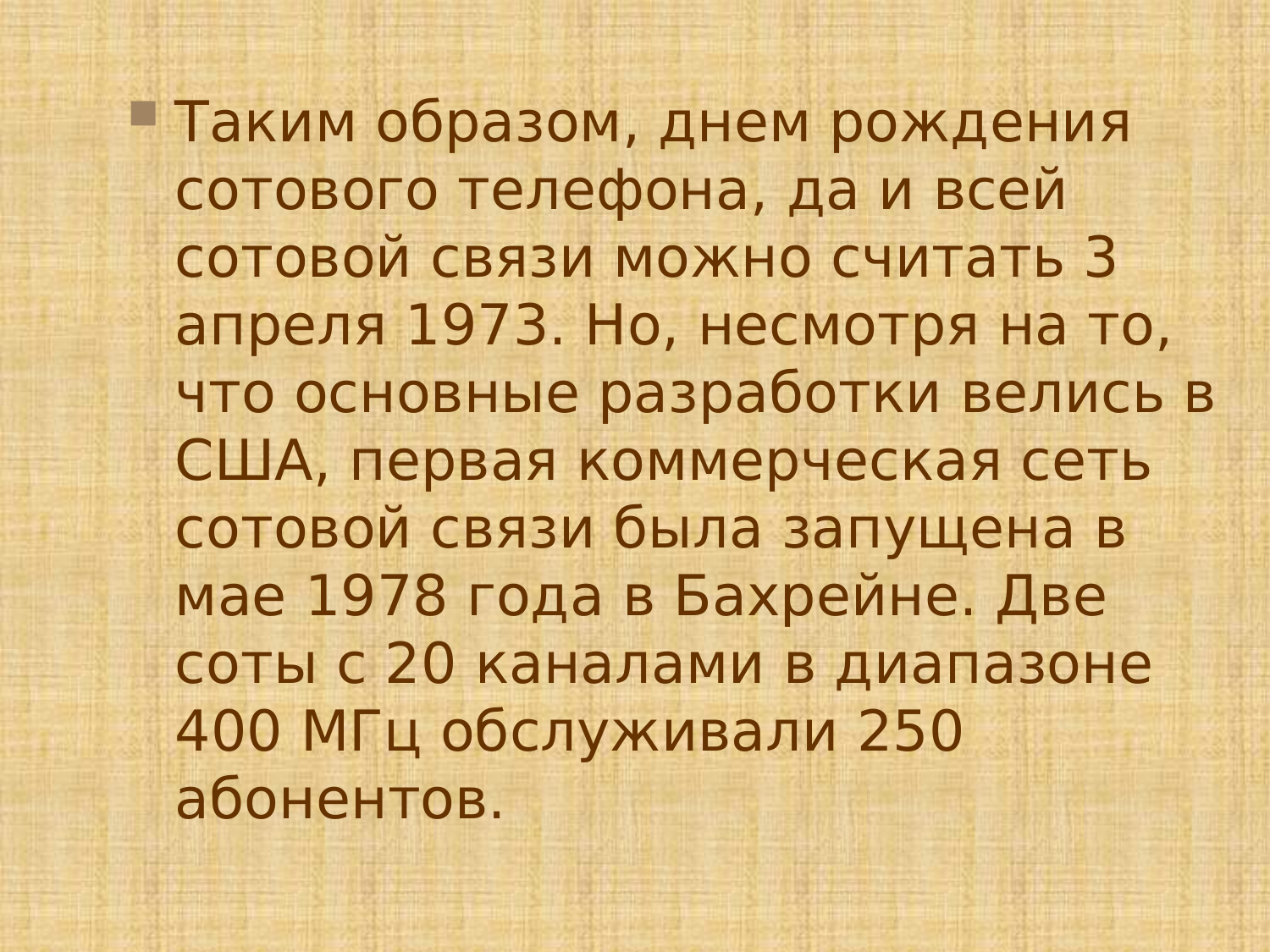

Таким образом, днем рождения сотового телефона, да и всей сотовой связи можно считать 3 апреля 1973. Но, несмотря на то, что основные разработки велись в США, первая коммерческая сеть сотовой связи была запущена в мае 1978 года в Бахрейне. Две соты с 20 каналами в диапазоне 400 МГц обслуживали 250 абонентов.